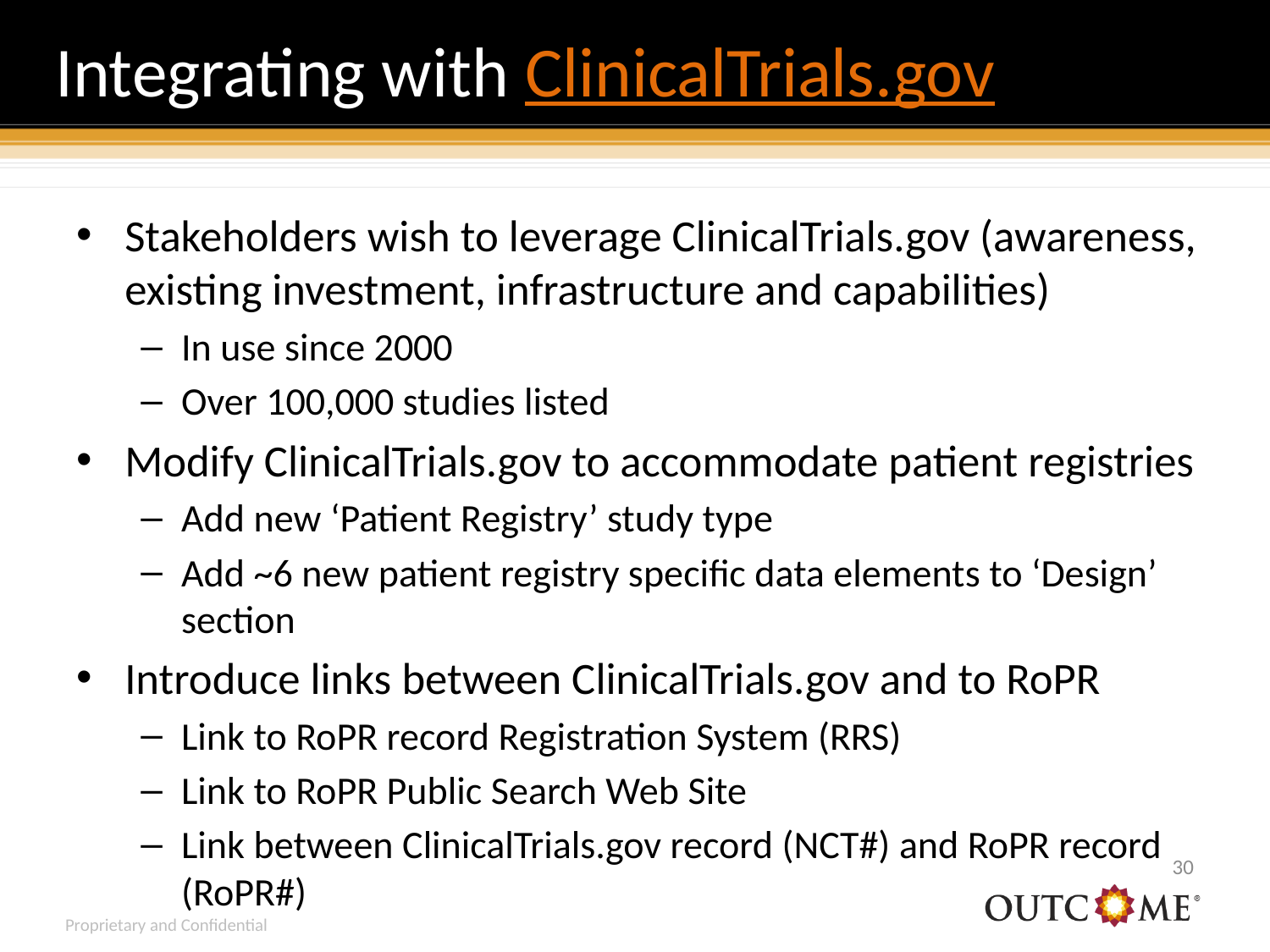

# Integrating with ClinicalTrials.gov
Stakeholders wish to leverage ClinicalTrials.gov (awareness, existing investment, infrastructure and capabilities)
In use since 2000
Over 100,000 studies listed
Modify ClinicalTrials.gov to accommodate patient registries
Add new ‘Patient Registry’ study type
Add ~6 new patient registry specific data elements to ‘Design’ section
Introduce links between ClinicalTrials.gov and to RoPR
Link to RoPR record Registration System (RRS)
Link to RoPR Public Search Web Site
Link between ClinicalTrials.gov record (NCT#) and RoPR record (RoPR#)
30